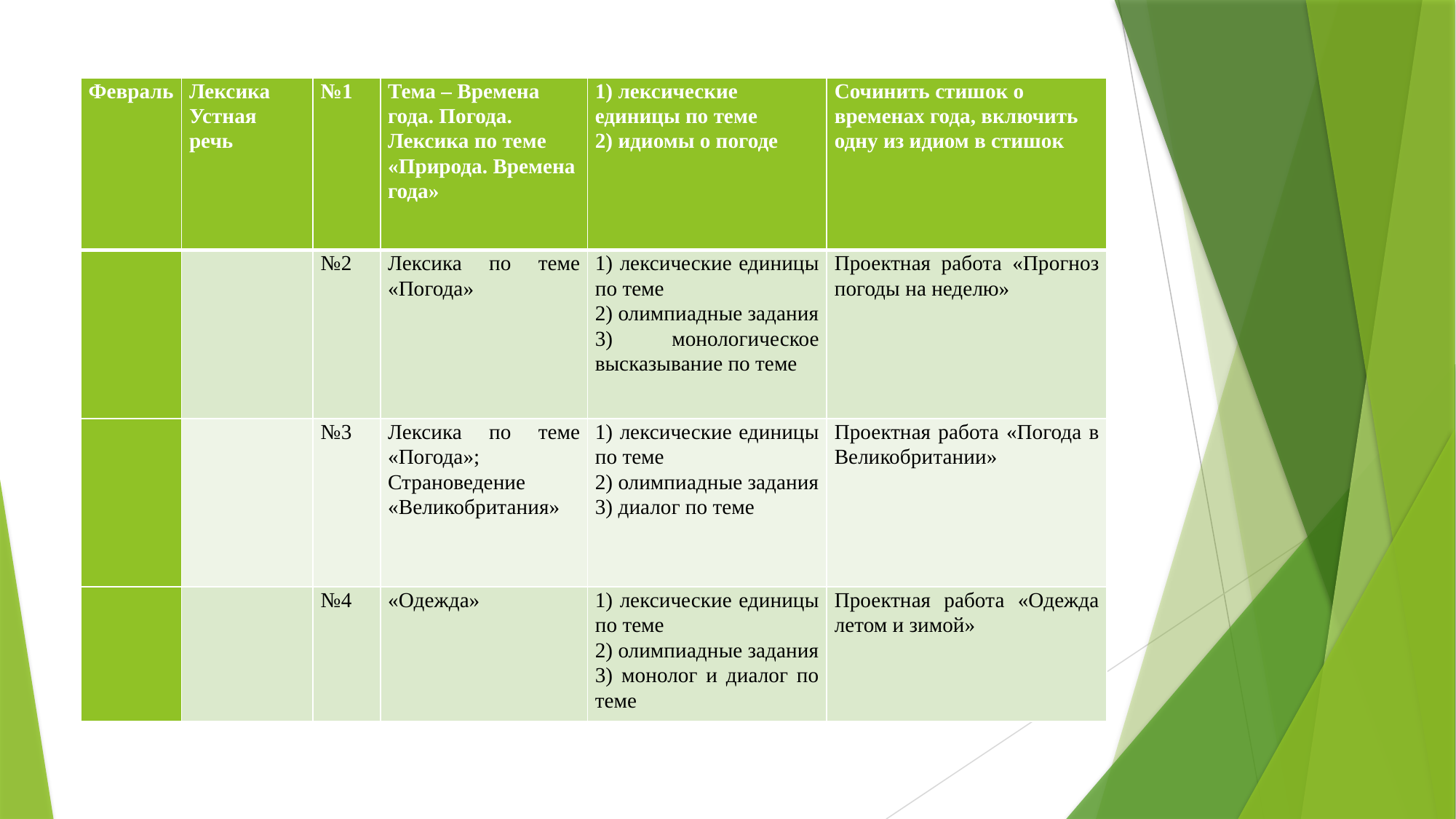

| Февраль | Лексика Устная речь | №1 | Тема – Времена года. Погода. Лексика по теме «Природа. Времена года» | 1) лексические единицы по теме 2) идиомы о погоде | Сочинить стишок о временах года, включить одну из идиом в стишок |
| --- | --- | --- | --- | --- | --- |
|  |  | №2 | Лексика по теме «Погода» | 1) лексические единицы по теме 2) олимпиадные задания 3) монологическое высказывание по теме | Проектная работа «Прогноз погоды на неделю» |
|  |  | №3 | Лексика по теме «Погода»; Страноведение «Великобритания» | 1) лексические единицы по теме 2) олимпиадные задания 3) диалог по теме | Проектная работа «Погода в Великобритании» |
|  |  | №4 | «Одежда» | 1) лексические единицы по теме 2) олимпиадные задания 3) монолог и диалог по теме | Проектная работа «Одежда летом и зимой» |